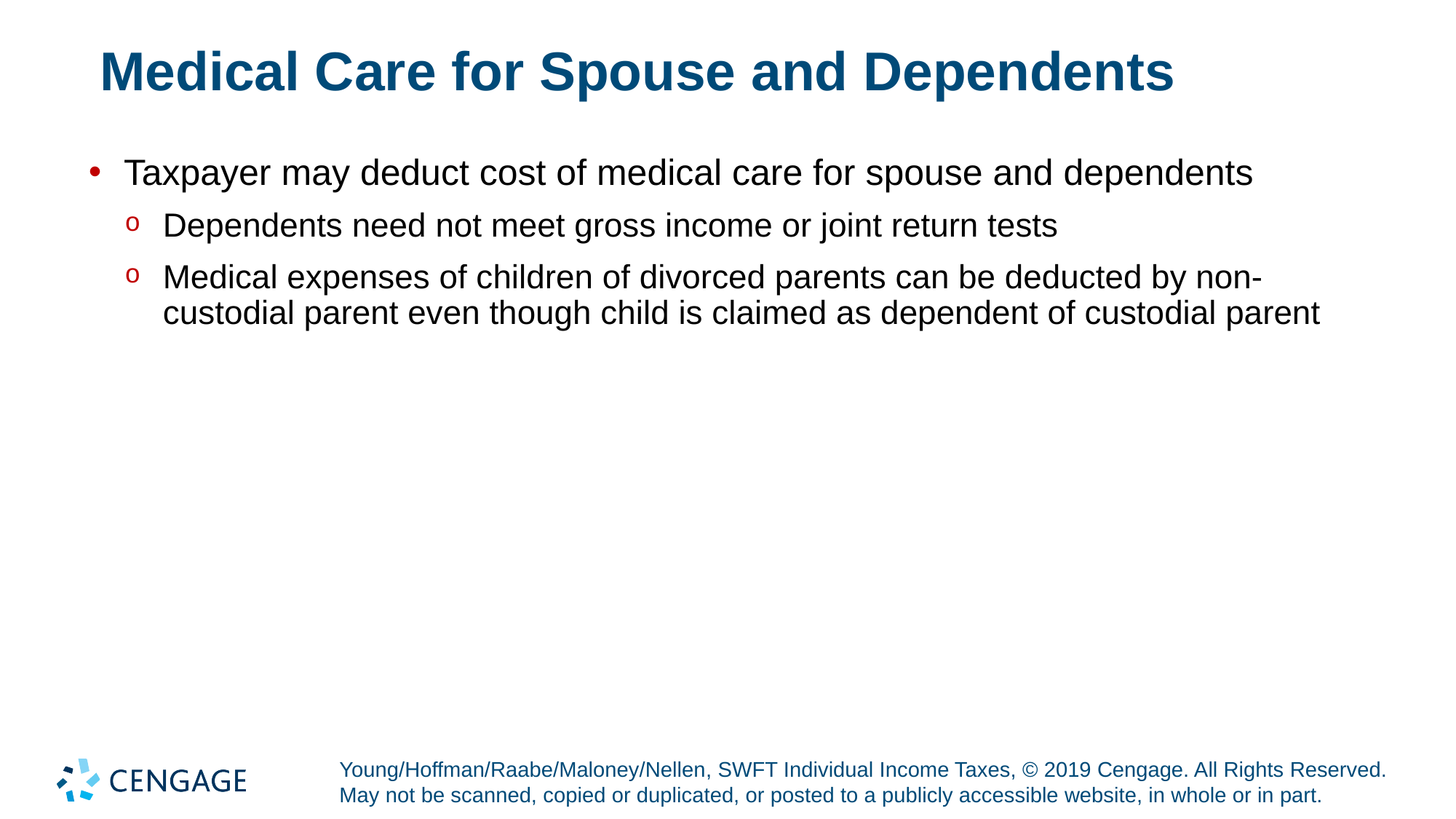

# Medical Care for Spouse and Dependents
Taxpayer may deduct cost of medical care for spouse and dependents
Dependents need not meet gross income or joint return tests
Medical expenses of children of divorced parents can be deducted by non-custodial parent even though child is claimed as dependent of custodial parent